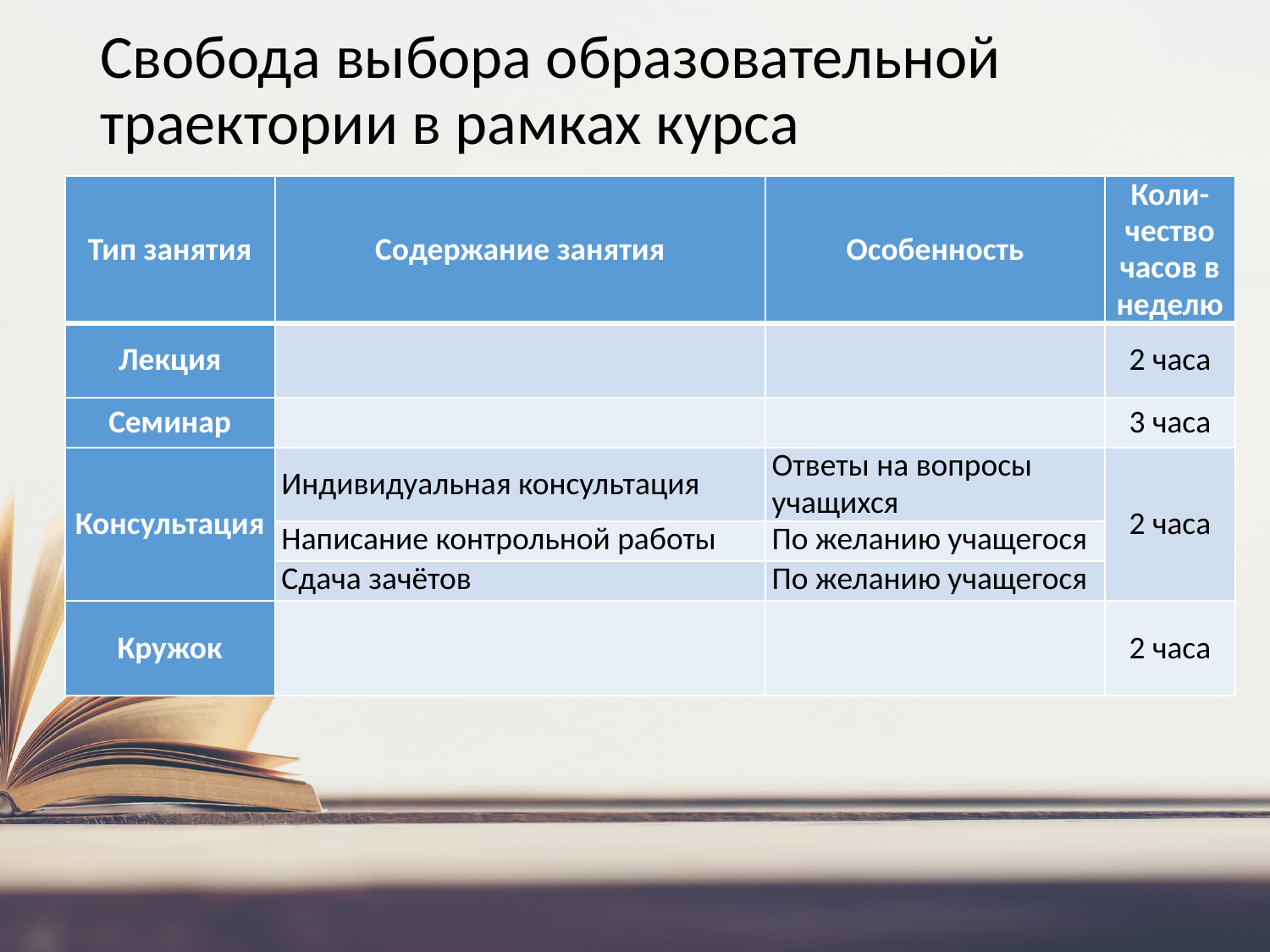

# Свобода выбора образовательной траектории в рамках курса
| Тип занятия | Содержание занятия | Особенность | Коли-чество часов в неделю |
| --- | --- | --- | --- |
| Лекция |  |  | 2 часа |
| Семинар |  |  | 3 часа |
| Консультация | Индивидуальная консультация | Ответы на вопросы учащихся | 2 часа |
|  | Написание контрольной работы | По желанию учащегося |  |
|  | Сдача зачётов | По желанию учащегося |  |
| Кружок |  |  | 2 часа |